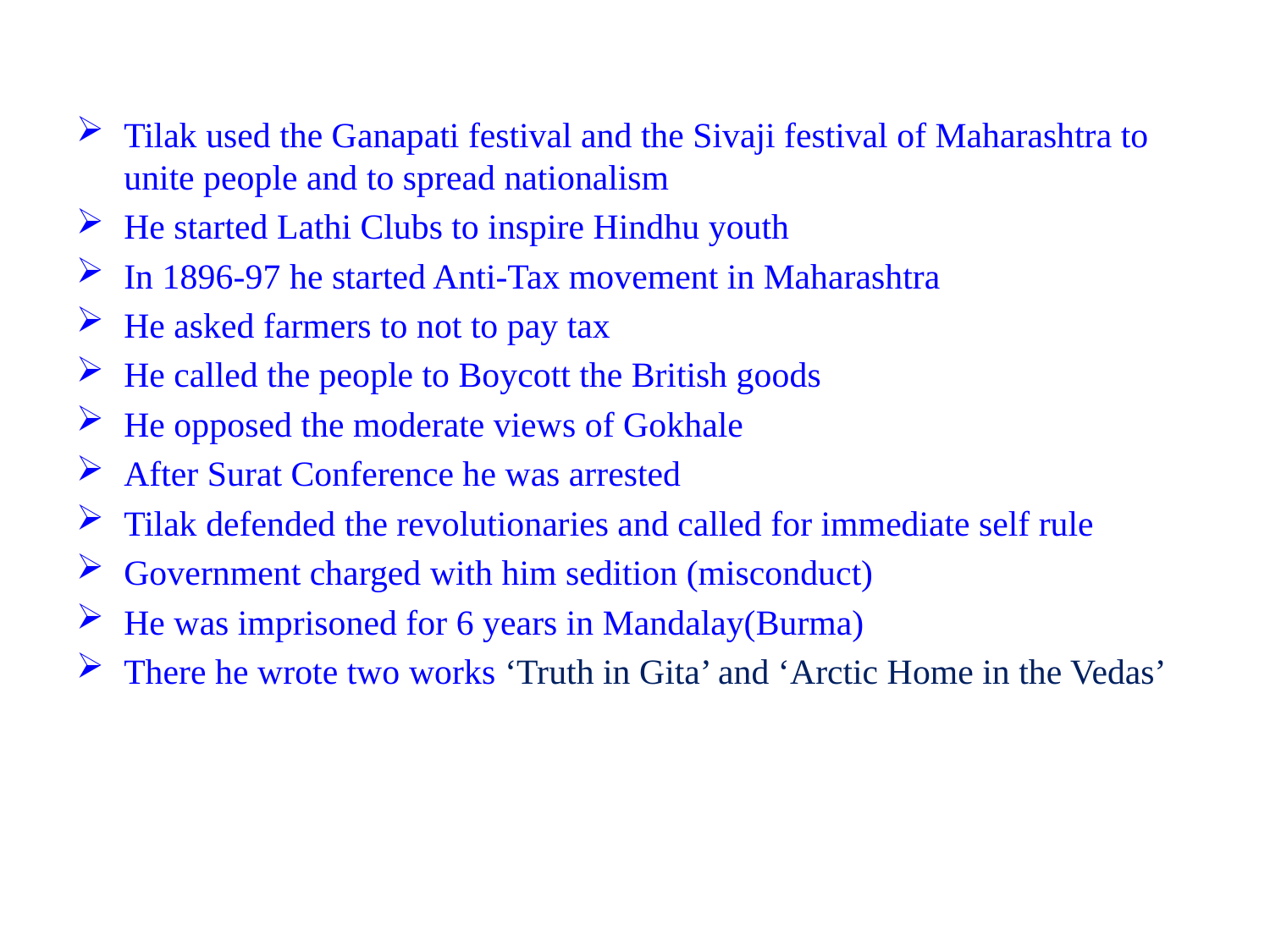

#
Tilak used the Ganapati festival and the Sivaji festival of Maharashtra to unite people and to spread nationalism
He started Lathi Clubs to inspire Hindhu youth
In 1896-97 he started Anti-Tax movement in Maharashtra
He asked farmers to not to pay tax
He called the people to Boycott the British goods
He opposed the moderate views of Gokhale
After Surat Conference he was arrested
Tilak defended the revolutionaries and called for immediate self rule
Government charged with him sedition (misconduct)
He was imprisoned for 6 years in Mandalay(Burma)
There he wrote two works ‘Truth in Gita’ and ‘Arctic Home in the Vedas’